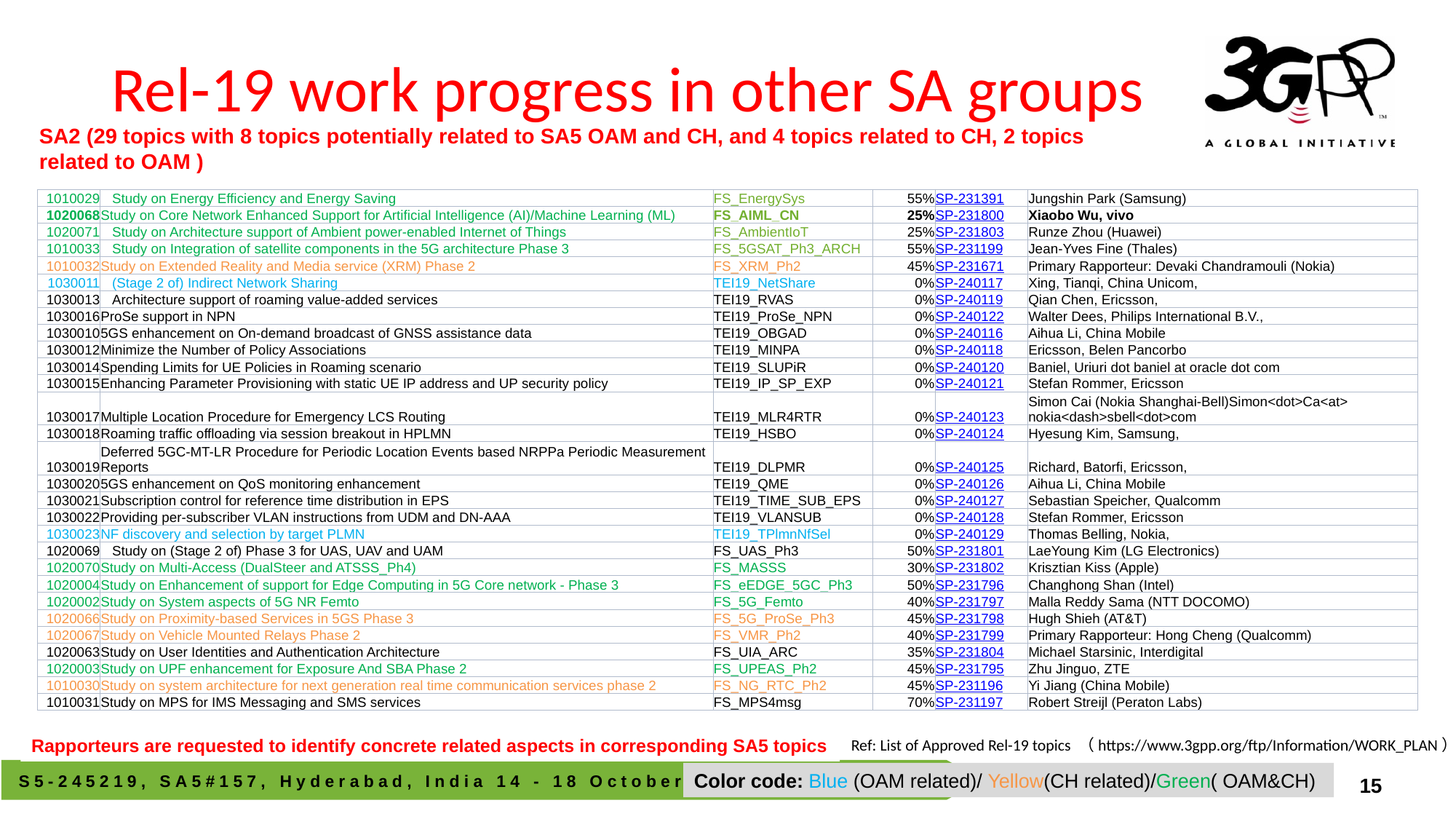

# Rel-19 work progress in other SA groups
SA2 (29 topics with 8 topics potentially related to SA5 OAM and CH, and 4 topics related to CH, 2 topics related to OAM )
| 1010029 | Study on Energy Efficiency and Energy Saving | FS\_EnergySys | 55% | SP-231391 | Jungshin Park (Samsung) |
| --- | --- | --- | --- | --- | --- |
| 1020068 | Study on Core Network Enhanced Support for Artificial Intelligence (AI)/Machine Learning (ML) | FS\_AIML\_CN | 25% | SP-231800 | Xiaobo Wu, vivo |
| 1020071 | Study on Architecture support of Ambient power-enabled Internet of Things | FS\_AmbientIoT | 25% | SP-231803 | Runze Zhou (Huawei) |
| 1010033 | Study on Integration of satellite components in the 5G architecture Phase 3 | FS\_5GSAT\_Ph3\_ARCH | 55% | SP-231199 | Jean-Yves Fine (Thales) |
| 1010032 | Study on Extended Reality and Media service (XRM) Phase 2 | FS\_XRM\_Ph2 | 45% | SP-231671 | Primary Rapporteur: Devaki Chandramouli (Nokia) |
| 1030011 | (Stage 2 of) Indirect Network Sharing | TEI19\_NetShare | 0% | SP-240117 | Xing, Tianqi, China Unicom, |
| 1030013 | Architecture support of roaming value-added services | TEI19\_RVAS | 0% | SP-240119 | Qian Chen, Ericsson, |
| 1030016 | ProSe support in NPN | TEI19\_ProSe\_NPN | 0% | SP-240122 | Walter Dees, Philips International B.V., |
| 1030010 | 5GS enhancement on On-demand broadcast of GNSS assistance data | TEI19\_OBGAD | 0% | SP-240116 | Aihua Li, China Mobile |
| 1030012 | Minimize the Number of Policy Associations | TEI19\_MINPA | 0% | SP-240118 | Ericsson, Belen Pancorbo |
| 1030014 | Spending Limits for UE Policies in Roaming scenario | TEI19\_SLUPiR | 0% | SP-240120 | Baniel, Uriuri dot baniel at oracle dot com |
| 1030015 | Enhancing Parameter Provisioning with static UE IP address and UP security policy | TEI19\_IP\_SP\_EXP | 0% | SP-240121 | Stefan Rommer, Ericsson |
| 1030017 | Multiple Location Procedure for Emergency LCS Routing | TEI19\_MLR4RTR | 0% | SP-240123 | Simon Cai (Nokia Shanghai-Bell)Simon<dot>Ca<at> nokia<dash>sbell<dot>com |
| 1030018 | Roaming traffic offloading via session breakout in HPLMN | TEI19\_HSBO | 0% | SP-240124 | Hyesung Kim, Samsung, |
| 1030019 | Deferred 5GC-MT-LR Procedure for Periodic Location Events based NRPPa Periodic Measurement Reports | TEI19\_DLPMR | 0% | SP-240125 | Richard, Batorfi, Ericsson, |
| 1030020 | 5GS enhancement on QoS monitoring enhancement | TEI19\_QME | 0% | SP-240126 | Aihua Li, China Mobile |
| 1030021 | Subscription control for reference time distribution in EPS | TEI19\_TIME\_SUB\_EPS | 0% | SP-240127 | Sebastian Speicher, Qualcomm |
| 1030022 | Providing per-subscriber VLAN instructions from UDM and DN-AAA | TEI19\_VLANSUB | 0% | SP-240128 | Stefan Rommer, Ericsson |
| 1030023 | NF discovery and selection by target PLMN | TEI19\_TPlmnNfSel | 0% | SP-240129 | Thomas Belling, Nokia, |
| 1020069 | Study on (Stage 2 of) Phase 3 for UAS, UAV and UAM | FS\_UAS\_Ph3 | 50% | SP-231801 | LaeYoung Kim (LG Electronics) |
| 1020070 | Study on Multi-Access (DualSteer and ATSSS\_Ph4) | FS\_MASSS | 30% | SP-231802 | Krisztian Kiss (Apple) |
| 1020004 | Study on Enhancement of support for Edge Computing in 5G Core network - Phase 3 | FS\_eEDGE\_5GC\_Ph3 | 50% | SP-231796 | Changhong Shan (Intel) |
| 1020002 | Study on System aspects of 5G NR Femto | FS\_5G\_Femto | 40% | SP-231797 | Malla Reddy Sama (NTT DOCOMO) |
| 1020066 | Study on Proximity-based Services in 5GS Phase 3 | FS\_5G\_ProSe\_Ph3 | 45% | SP-231798 | Hugh Shieh (AT&T) |
| 1020067 | Study on Vehicle Mounted Relays Phase 2 | FS\_VMR\_Ph2 | 40% | SP-231799 | Primary Rapporteur: Hong Cheng (Qualcomm) |
| 1020063 | Study on User Identities and Authentication Architecture | FS\_UIA\_ARC | 35% | SP-231804 | Michael Starsinic, Interdigital |
| 1020003 | Study on UPF enhancement for Exposure And SBA Phase 2 | FS\_UPEAS\_Ph2 | 45% | SP-231795 | Zhu Jinguo, ZTE |
| 1010030 | Study on system architecture for next generation real time communication services phase 2 | FS\_NG\_RTC\_Ph2 | 45% | SP-231196 | Yi Jiang (China Mobile) |
| 1010031 | Study on MPS for IMS Messaging and SMS services | FS\_MPS4msg | 70% | SP-231197 | Robert Streijl (Peraton Labs) |
Rapporteurs are requested to identify concrete related aspects in corresponding SA5 topics
Ref: List of Approved Rel-19 topics （https://www.3gpp.org/ftp/Information/WORK_PLAN）

Color code: Blue (OAM related)/ Yellow(CH related)/Green( OAM&CH)